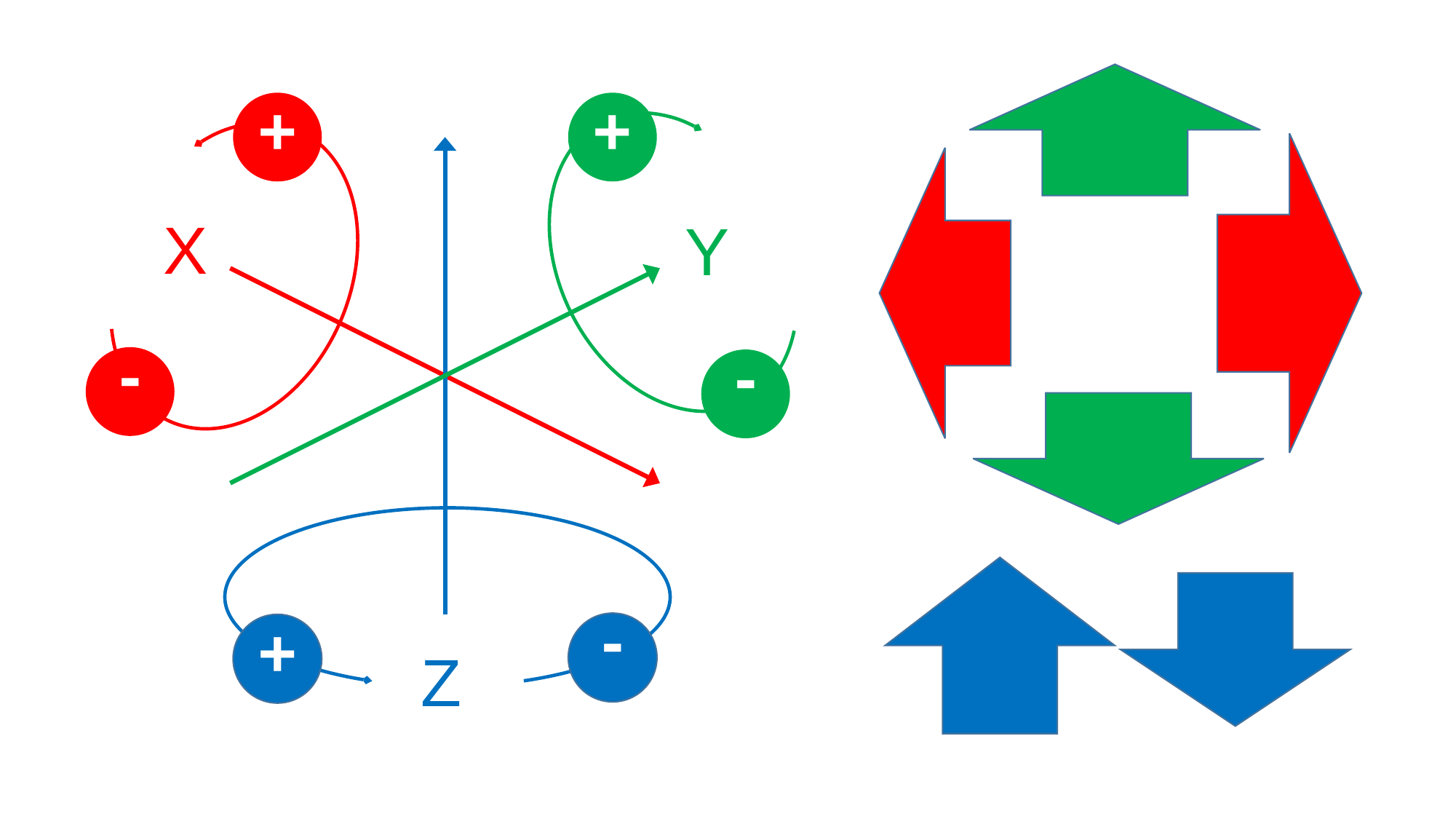

Z
+
-

-
-

Y
X
+
+